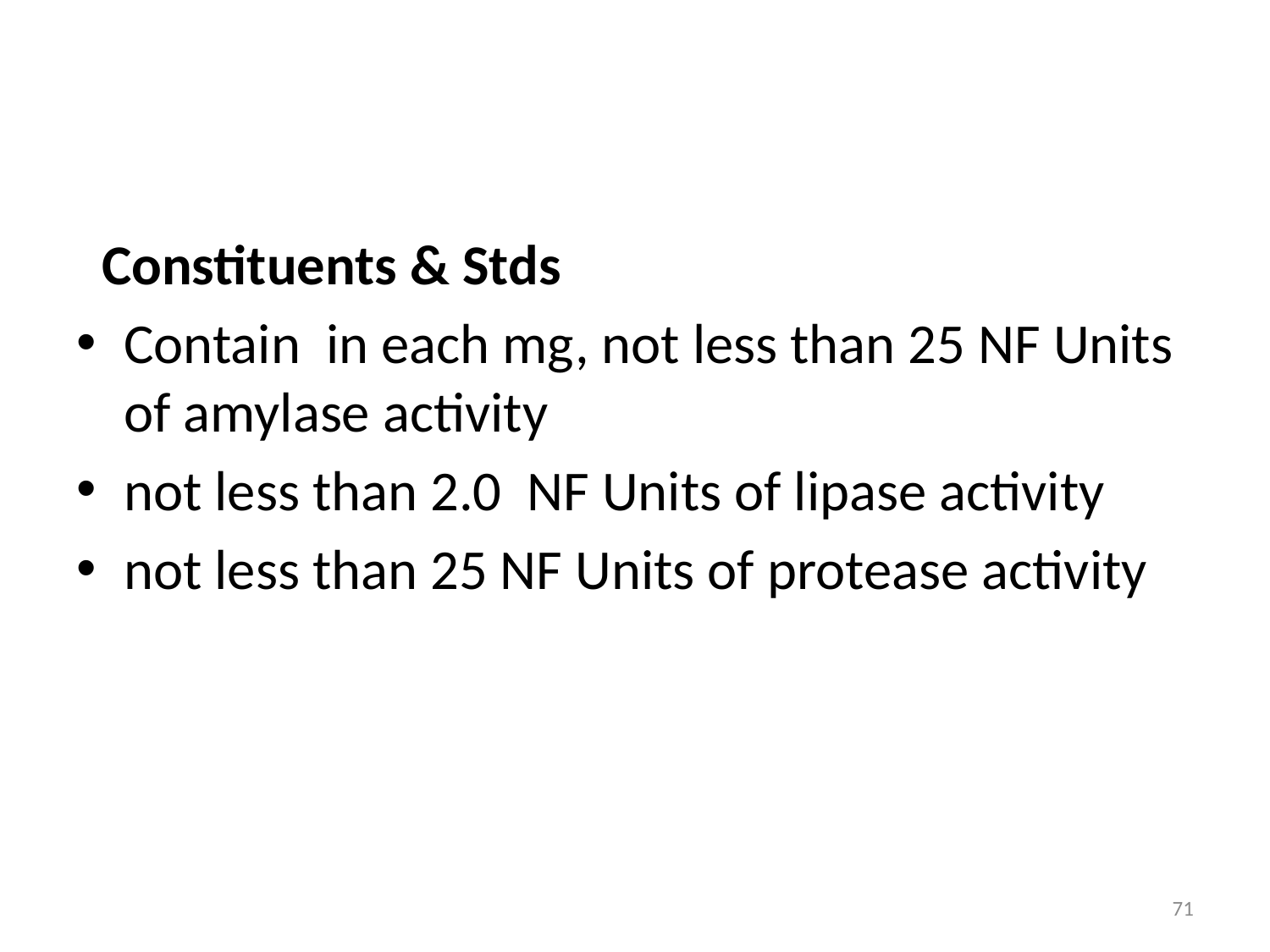

#
  Constituents & Stds
Contain  in each mg, not less than 25 NF Units of amylase activity
not less than 2.0  NF Units of lipase activity
not less than 25 NF Units of protease activity

71